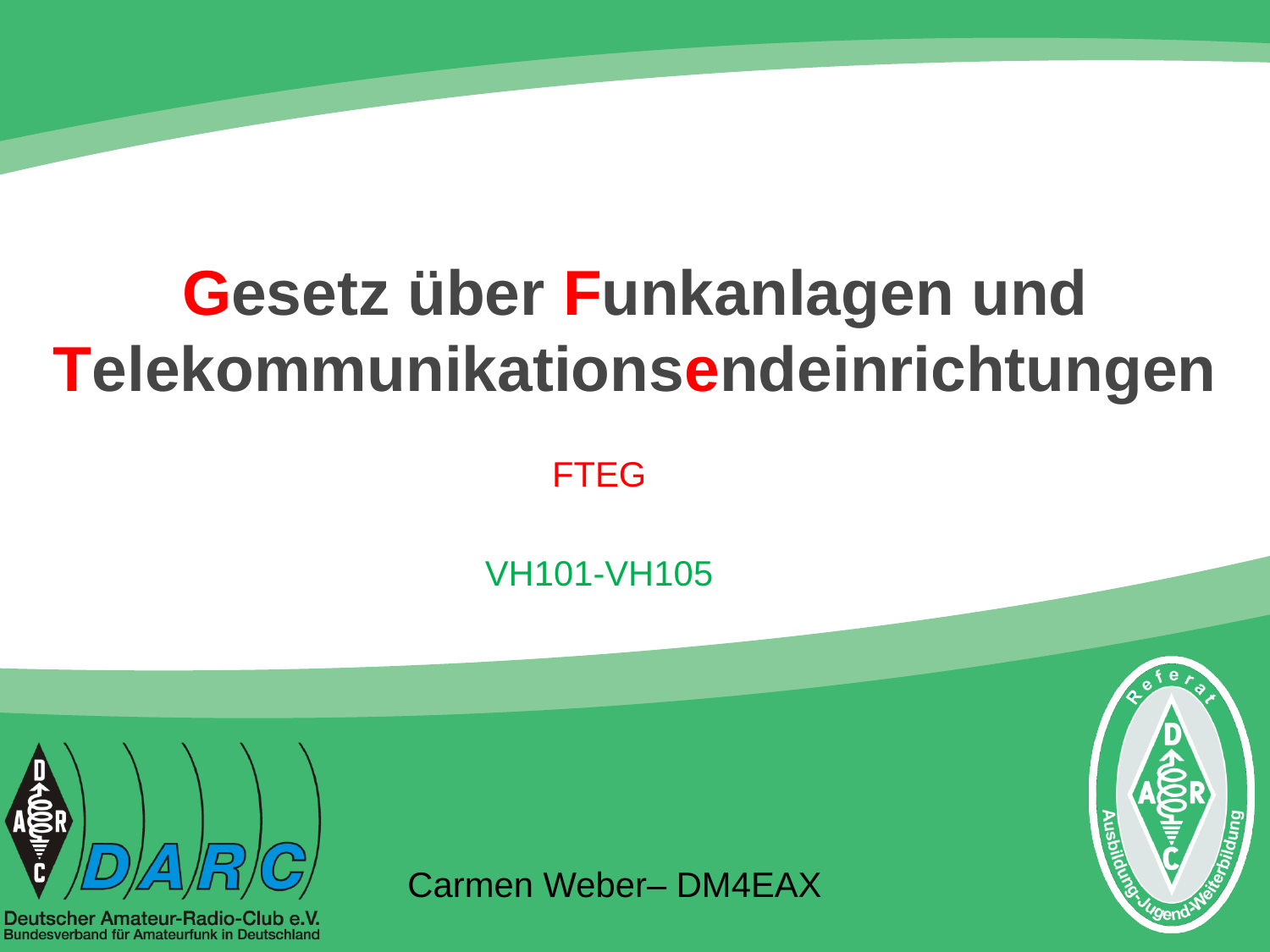

# Gesetz über Funkanlagen und Telekommunikationsendeinrichtungen
FTEG

VH101-VH105
Carmen Weber– DM4EAX